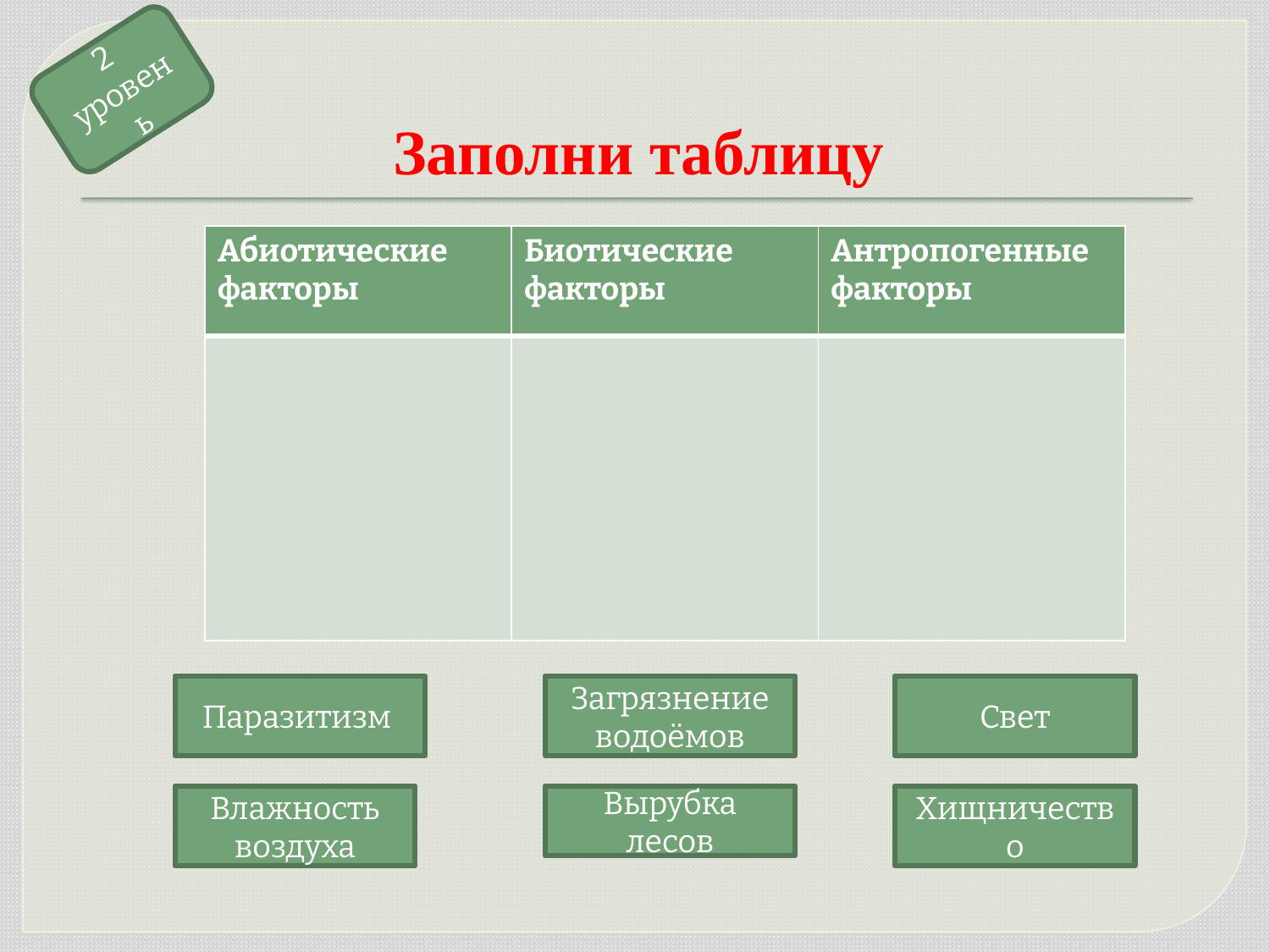

2 уровень
# Заполни таблицу
| Абиотические факторы | Биотические факторы | Антропогенные факторы |
| --- | --- | --- |
|  |  |  |
Паразитизм
Загрязнение водоёмов
Свет
Влажность воздуха
Вырубка лесов
Хищничество